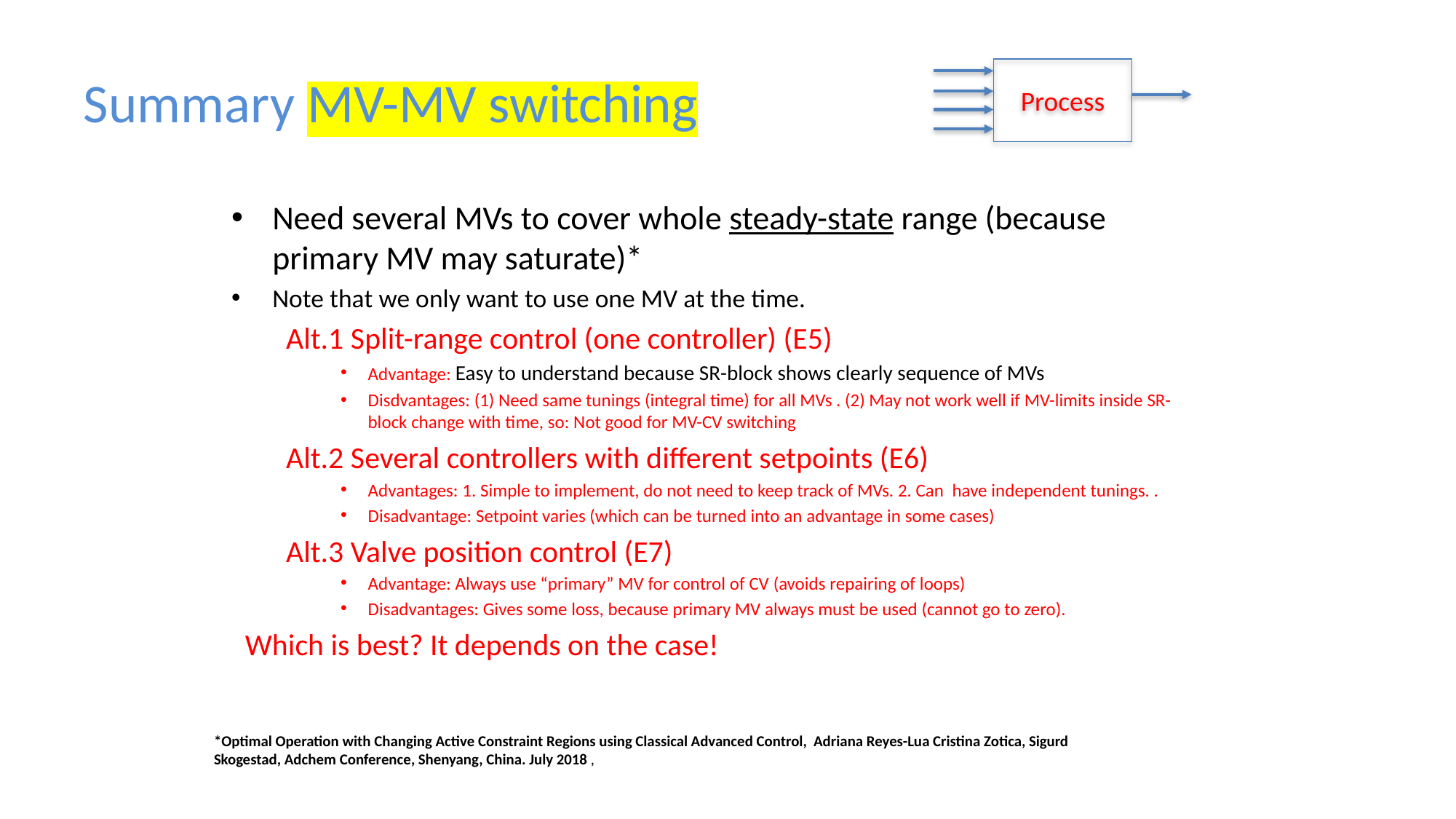

# Summary MV-MV switching
Process
Need several MVs to cover whole steady-state range (because primary MV may saturate)*
Note that we only want to use one MV at the time.
Alt.1 Split-range control (one controller) (E5)
Advantage: Easy to understand because SR-block shows clearly sequence of MVs
Disdvantages: (1) Need same tunings (integral time) for all MVs . (2) May not work well if MV-limits inside SR-block change with time, so: Not good for MV-CV switching
Alt.2 Several controllers with different setpoints (E6)
Advantages: 1. Simple to implement, do not need to keep track of MVs. 2. Can  have independent tunings. .
Disadvantage: Setpoint varies (which can be turned into an advantage in some cases)
Alt.3 Valve position control (E7)
Advantage: Always use “primary” MV for control of CV (avoids repairing of loops)
Disadvantages: Gives some loss, because primary MV always must be used (cannot go to zero).
Which is best? It depends on the case!

*Optimal Operation with Changing Active Constraint Regions using Classical Advanced Control,  Adriana Reyes-Lua Cristina Zotica, Sigurd Skogestad, Adchem Conference, Shenyang, China. July 2018 ,